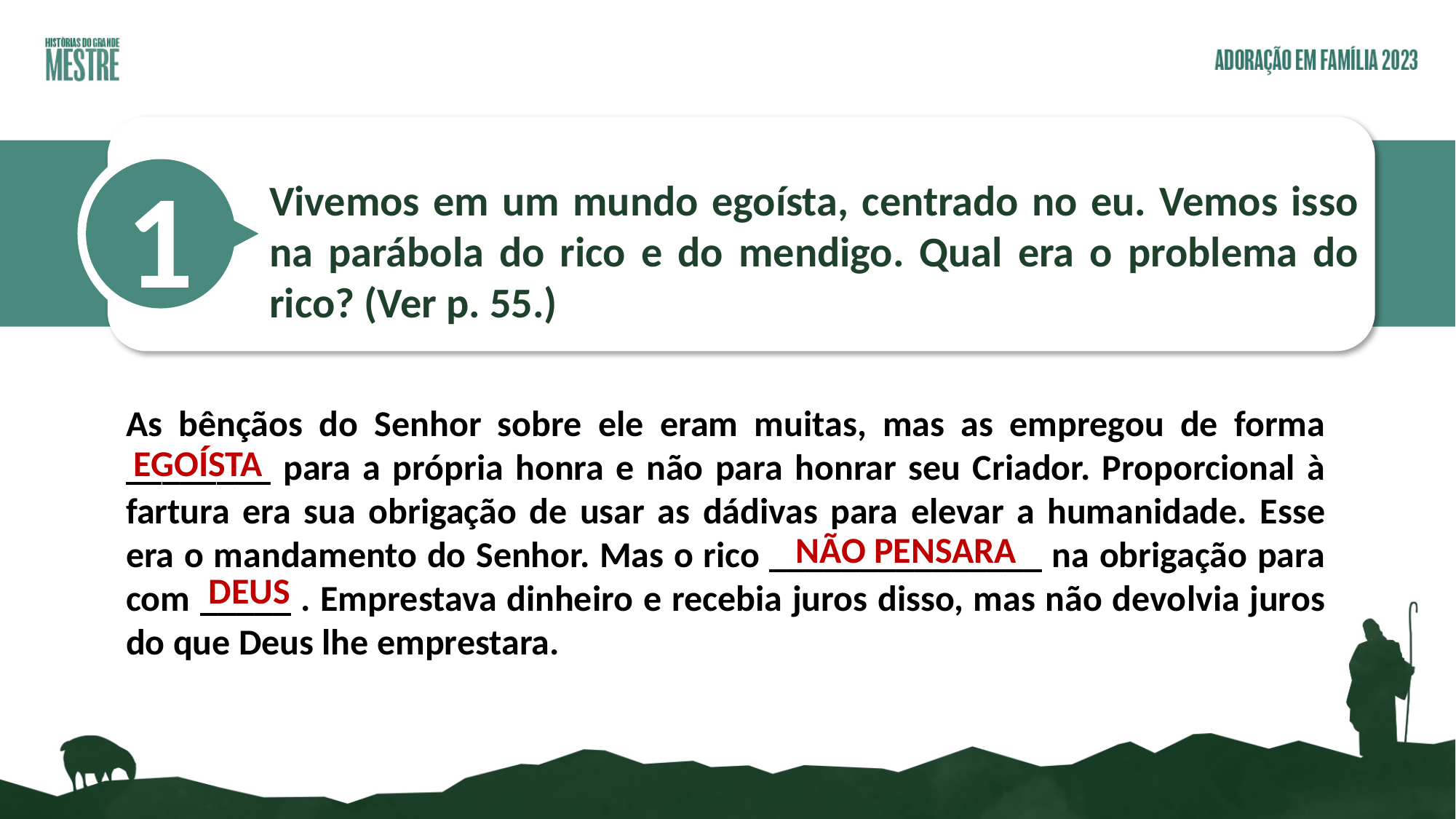

1

Vivemos em um mundo egoísta, centrado no eu. Vemos isso na parábola do rico e do mendigo. Qual era o problema do rico? (Ver p. 55.)
As bênçãos do Senhor sobre ele eram muitas, mas as empregou de forma ________ para a própria honra e não para honrar seu Criador. Proporcional à fartura era sua obrigação de usar as dádivas para elevar a humanidade. Esse era o mandamento do Senhor. Mas o rico _______________ na obrigação para com _____ . Emprestava dinheiro e recebia juros disso, mas não devolvia juros do que Deus lhe emprestara.
EGOÍSTA
NÃO PENSARA
DEUS